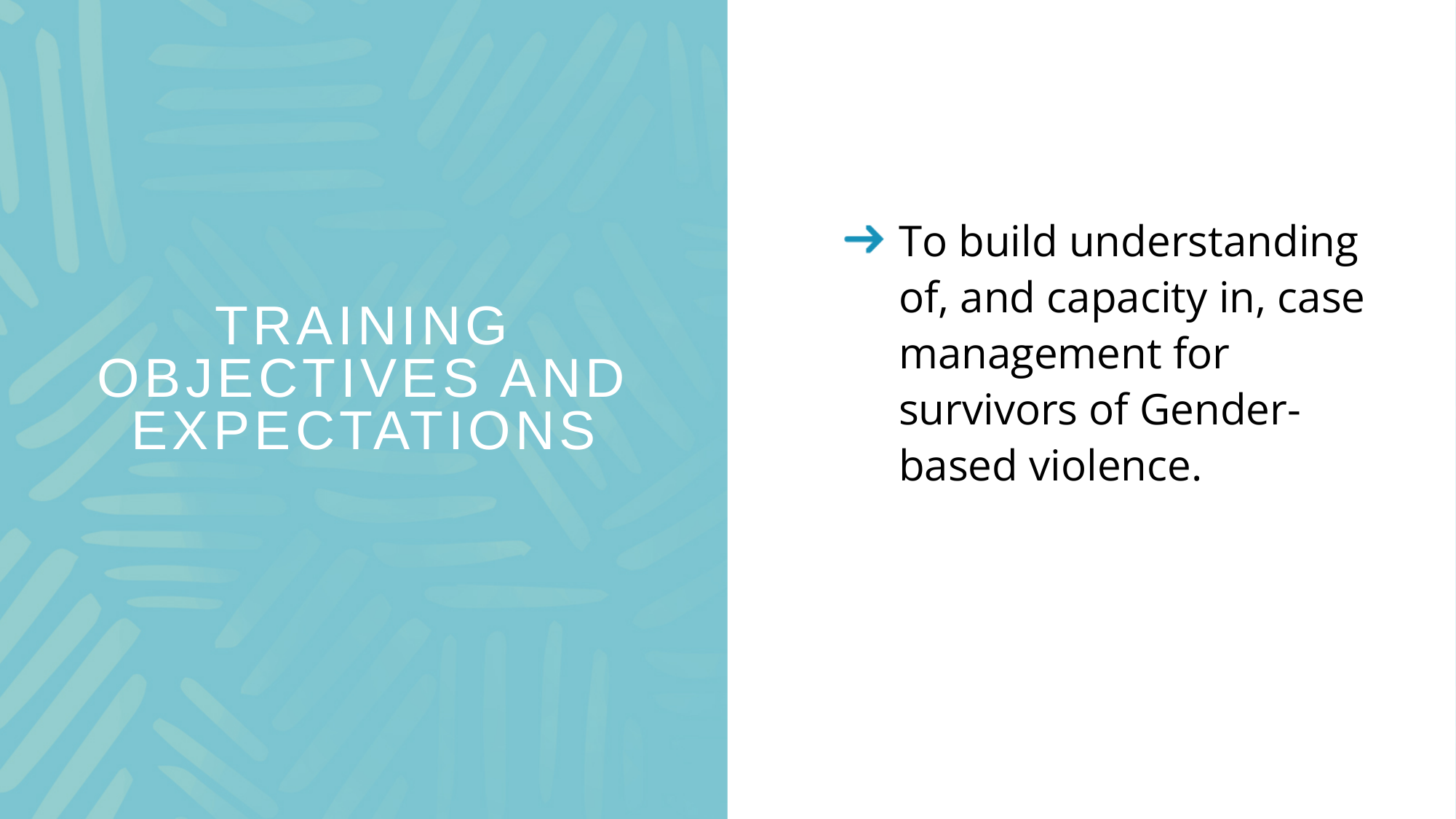

To build understanding of, and capacity in, case management for survivors of Gender-based violence.

# Training objectives and expectations